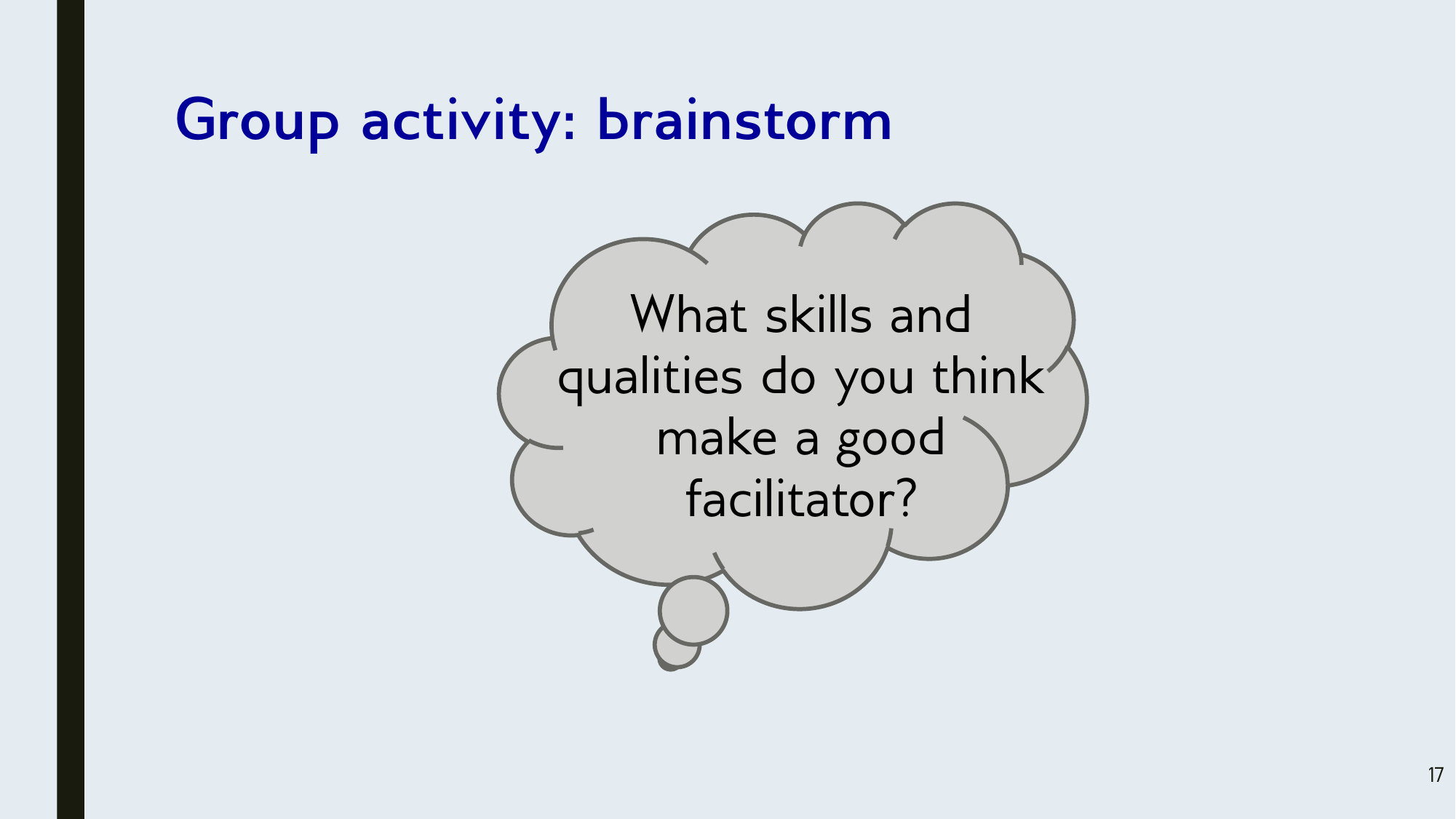

# Group activity: brainstorm

What skills and qualities do you think make a good facilitator?
17